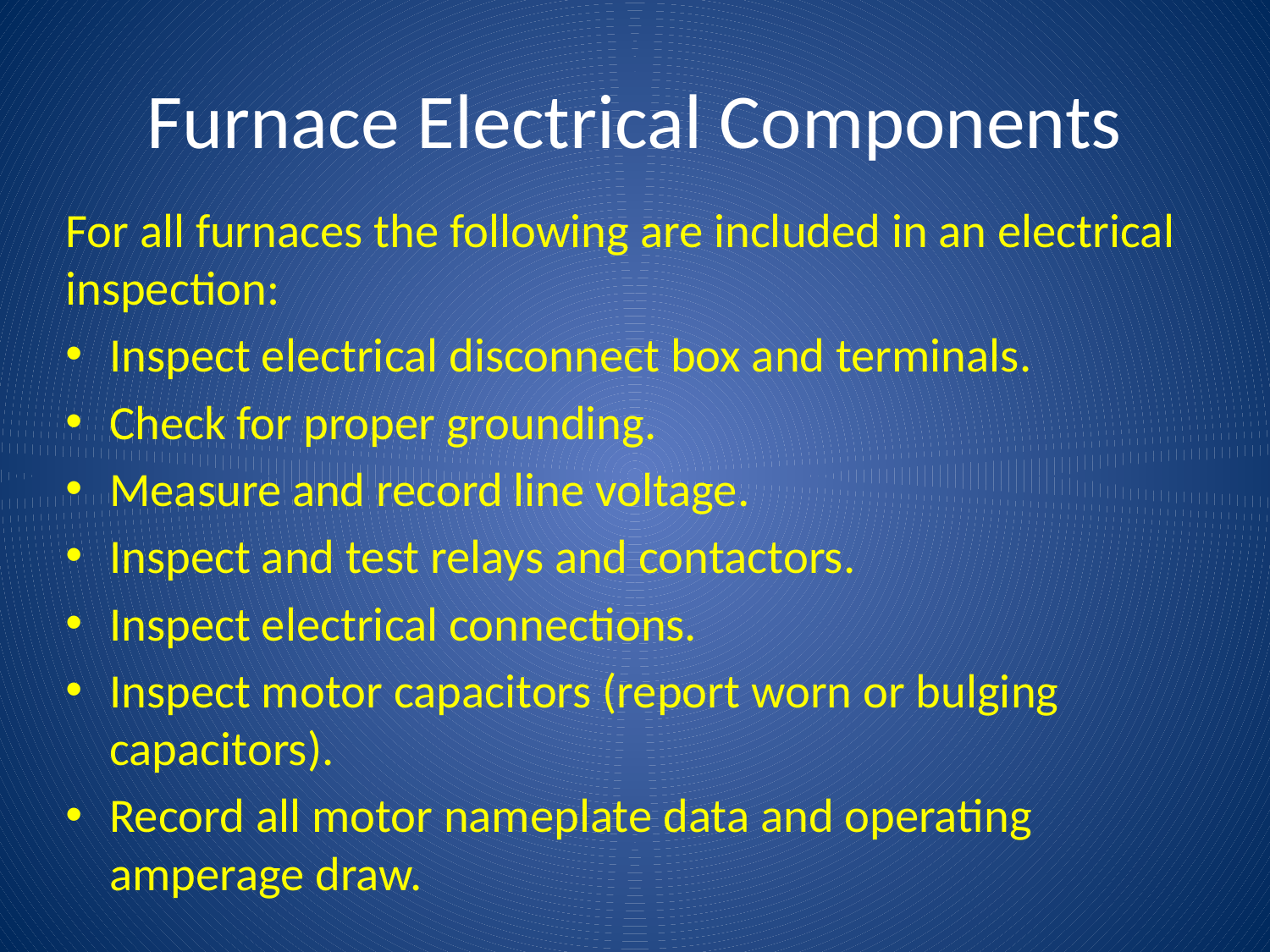

# Furnace Electrical Components
For all furnaces the following are included in an electrical inspection:
Inspect electrical disconnect box and terminals.
Check for proper grounding.
Measure and record line voltage.
Inspect and test relays and contactors.
Inspect electrical connections.
Inspect motor capacitors (report worn or bulging capacitors).
Record all motor nameplate data and operating amperage draw.